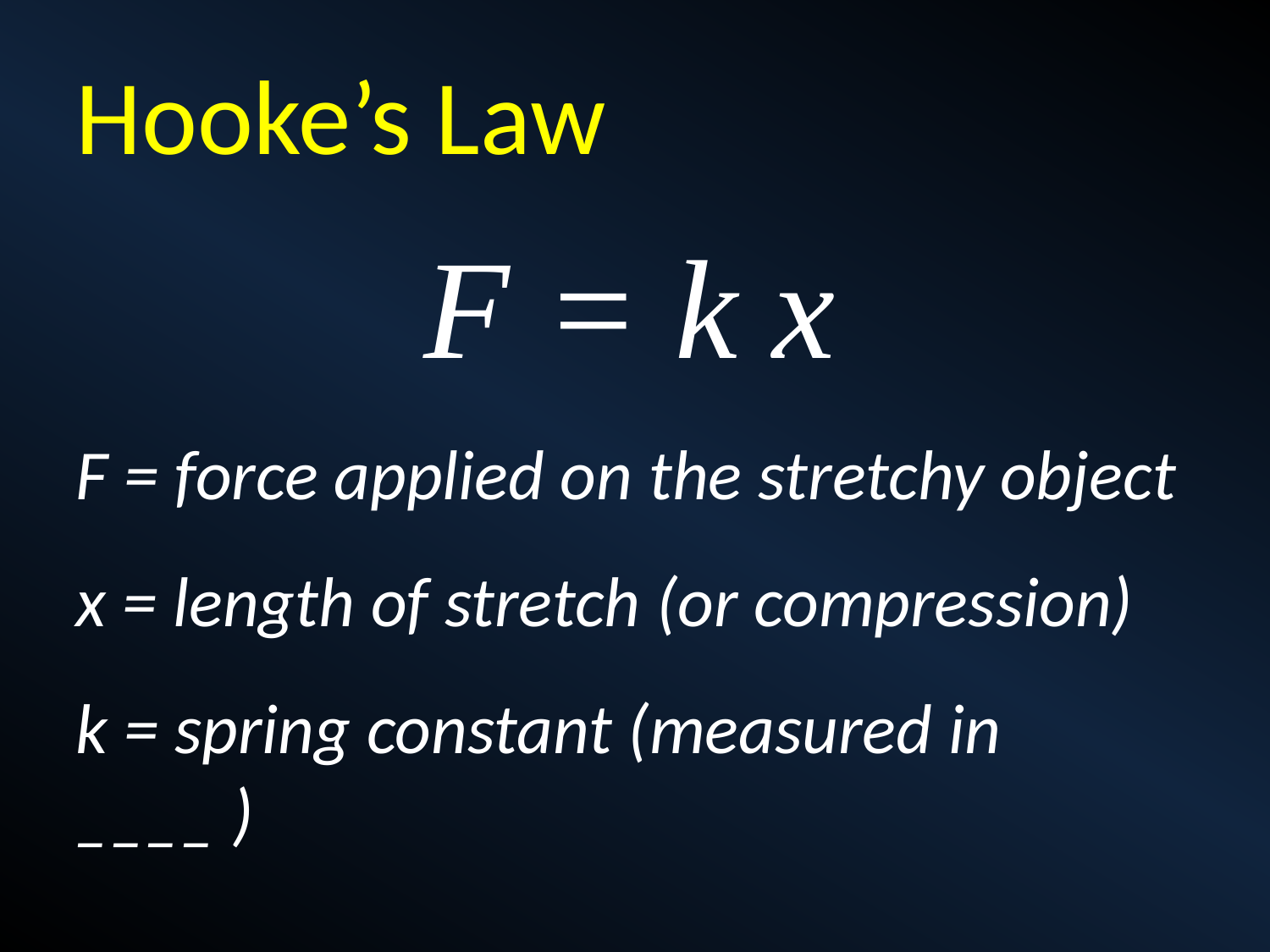

Hooke’s Law
F = k x
F = force applied on the stretchy object
x = length of stretch (or compression)
k = spring constant (measured in ____ )